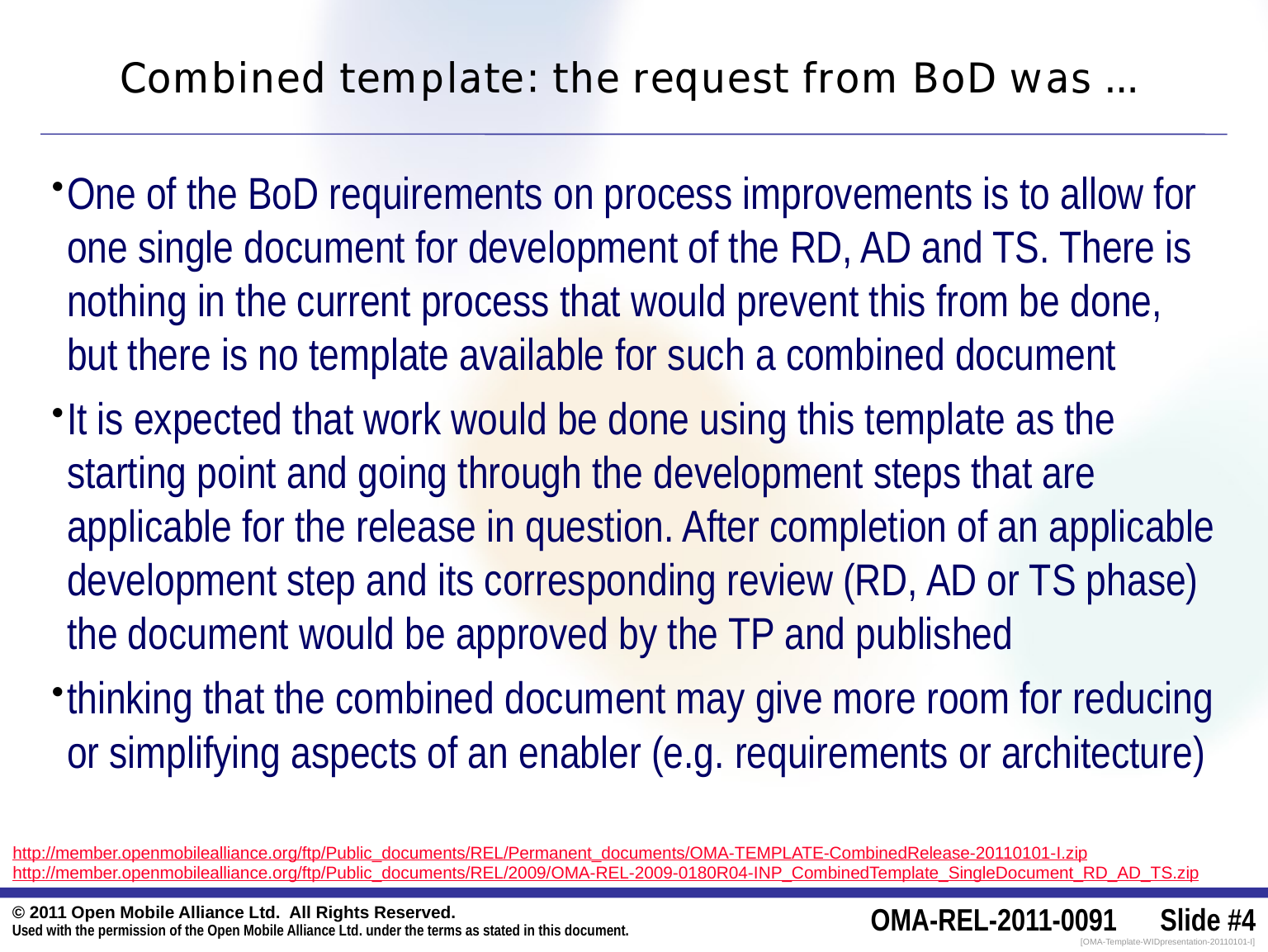

# Combined template: the request from BoD was …
One of the BoD requirements on process improvements is to allow for one single document for development of the RD, AD and TS. There is nothing in the current process that would prevent this from be done, but there is no template available for such a combined document
It is expected that work would be done using this template as the starting point and going through the development steps that are applicable for the release in question. After completion of an applicable development step and its corresponding review (RD, AD or TS phase) the document would be approved by the TP and published
thinking that the combined document may give more room for reducing or simplifying aspects of an enabler (e.g. requirements or architecture)
http://member.openmobilealliance.org/ftp/Public_documents/REL/Permanent_documents/OMA-TEMPLATE-CombinedRelease-20110101-I.zip
http://member.openmobilealliance.org/ftp/Public_documents/REL/2009/OMA-REL-2009-0180R04-INP_CombinedTemplate_SingleDocument_RD_AD_TS.zip